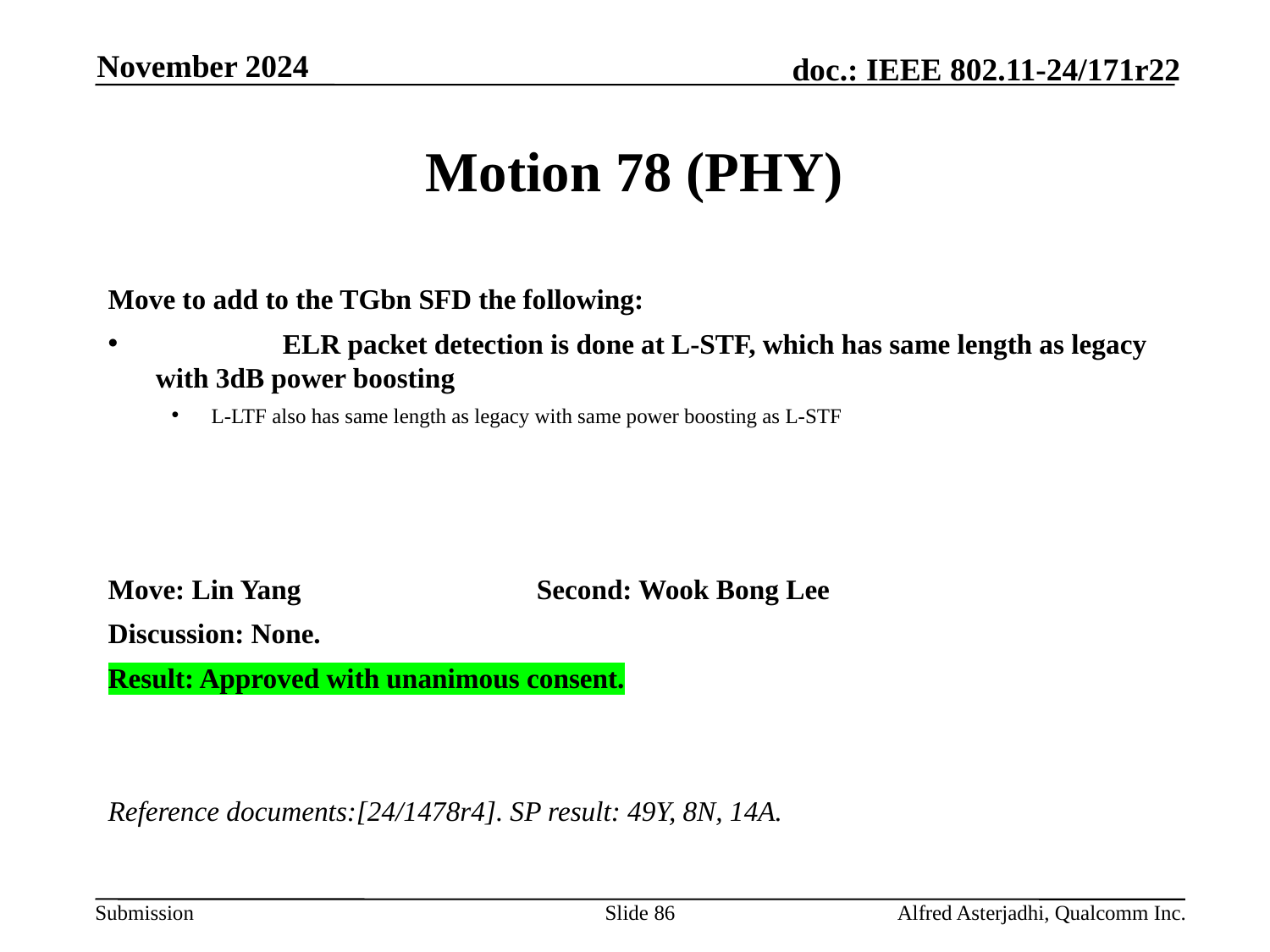

November 2024
# Motion 78 (PHY)
Move to add to the TGbn SFD the following:
	ELR packet detection is done at L-STF, which has same length as legacy with 3dB power boosting
L-LTF also has same length as legacy with same power boosting as L-STF

Move: Lin Yang		Second: Wook Bong Lee
Discussion: None.
Result: Approved with unanimous consent.

Reference documents:[24/1478r4]. SP result: 49Y, 8N, 14A.

Slide 86
Alfred Asterjadhi, Qualcomm Inc.